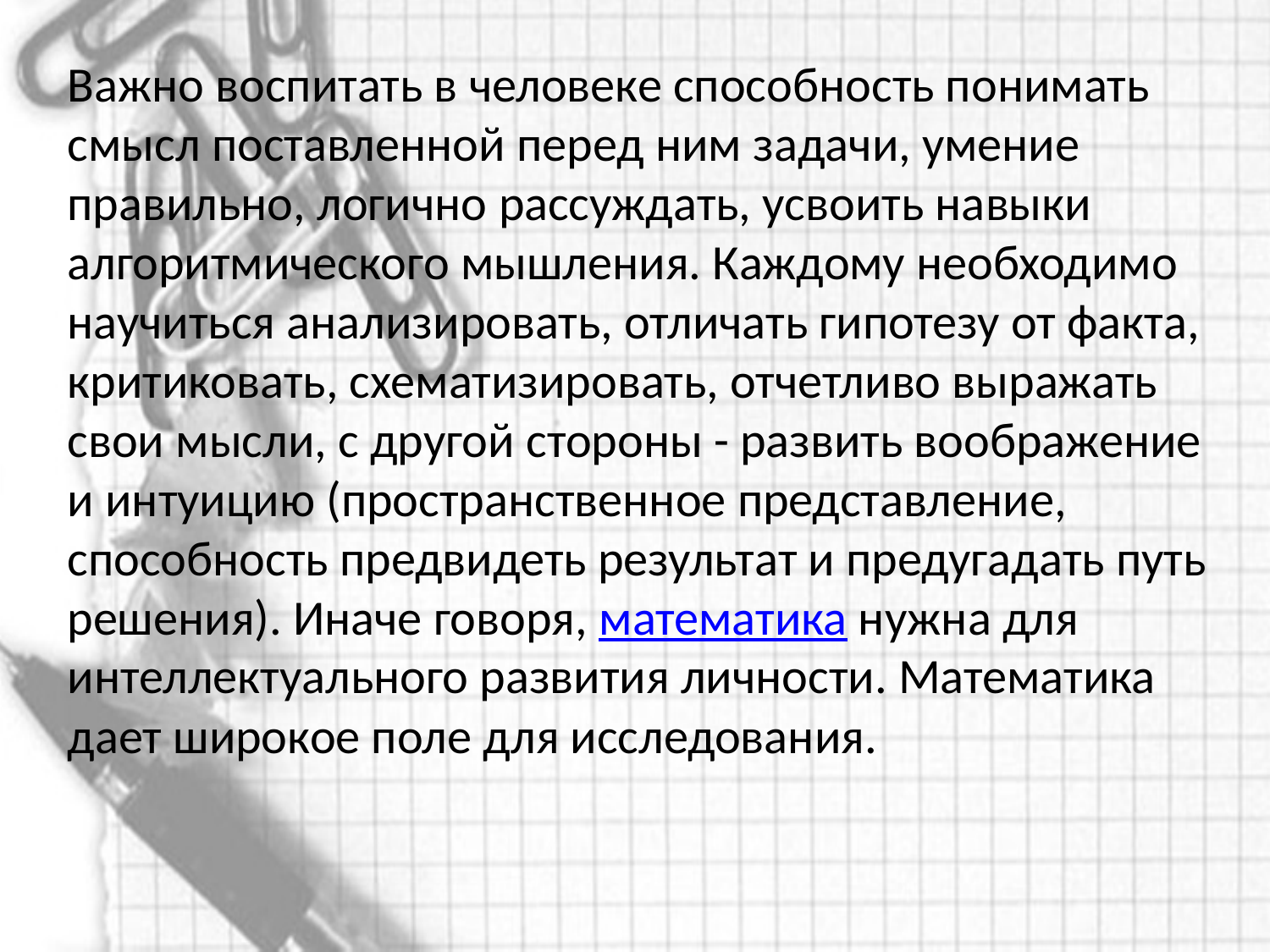

Важно воспитать в человеке способность понимать смысл поставленной перед ним задачи, умение правильно, логично рассуждать, усвоить навыки алгоритмического мышления. Каждому необходимо научиться анализировать, отличать гипотезу от факта, критиковать, схематизировать, отчетливо выражать свои мысли, с другой стороны - развить воображение и интуицию (пространственное представление, способность предвидеть результат и предугадать путь решения). Иначе говоря, математика нужна для интеллектуального развития личности. Математика дает широкое поле для исследования.